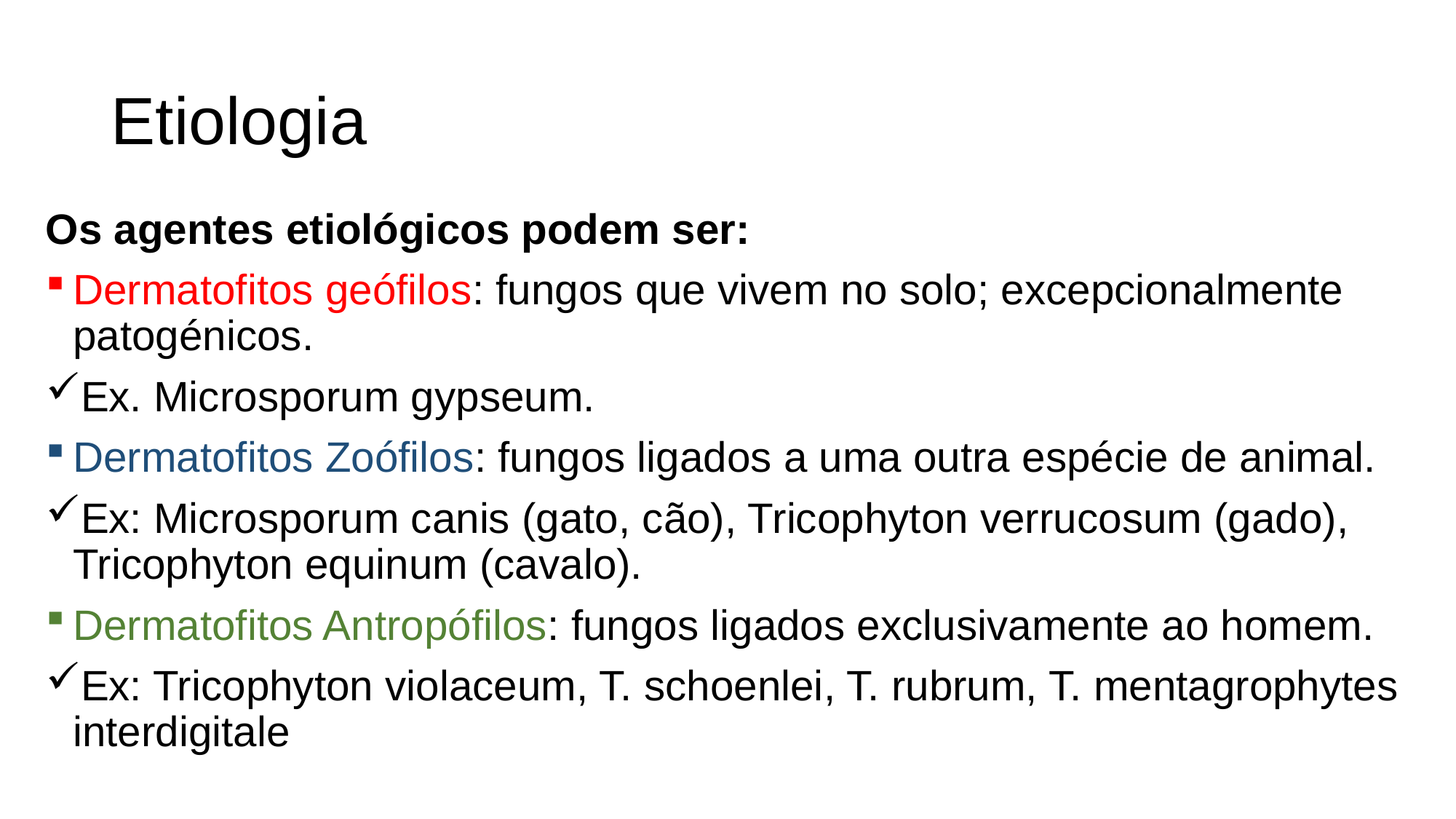

# Etiologia
Os agentes etiológicos podem ser:
Dermatofitos geófilos: fungos que vivem no solo; excepcionalmente patogénicos.
Ex. Microsporum gypseum.
Dermatofitos Zoófilos: fungos ligados a uma outra espécie de animal.
Ex: Microsporum canis (gato, cão), Tricophyton verrucosum (gado), Tricophyton equinum (cavalo).
Dermatofitos Antropófilos: fungos ligados exclusivamente ao homem.
Ex: Tricophyton violaceum, T. schoenlei, T. rubrum, T. mentagrophytes interdigitale